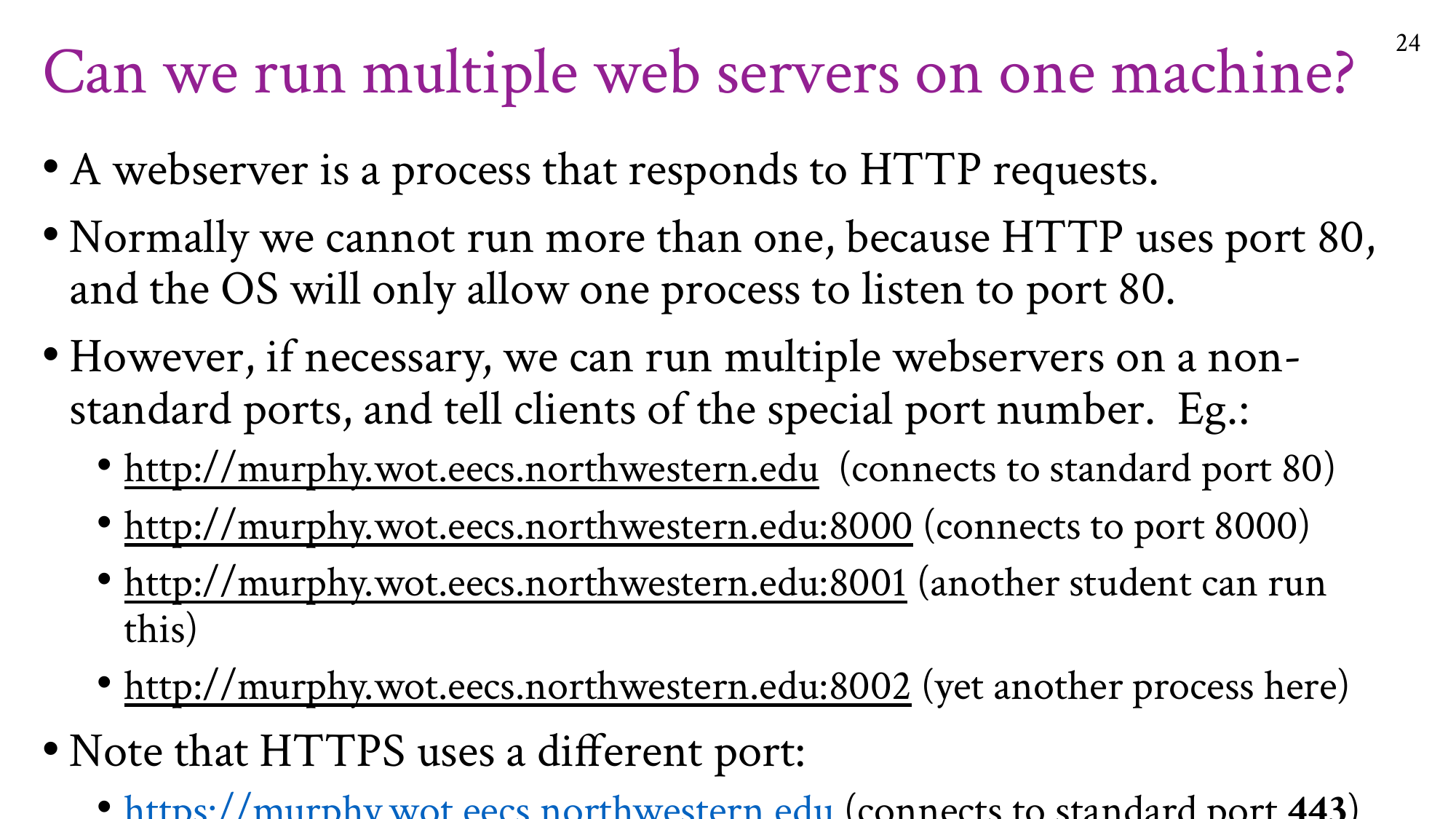

# Can we run multiple web servers on one machine?
A webserver is a process that responds to HTTP requests.
Normally we cannot run more than one, because HTTP uses port 80, and the OS will only allow one process to listen to port 80.
However, if necessary, we can run multiple webservers on a non-standard ports, and tell clients of the special port number.  Eg.:
http://murphy.wot.eecs.northwestern.edu  (connects to standard port 80)
http://murphy.wot.eecs.northwestern.edu:8000 (connects to port 8000)
http://murphy.wot.eecs.northwestern.edu:8001 (another student can run this)
http://murphy.wot.eecs.northwestern.edu:8002 (yet another process here)
Note that HTTPS uses a different port:
https://murphy.wot.eecs.northwestern.edu (connects to standard port 443)